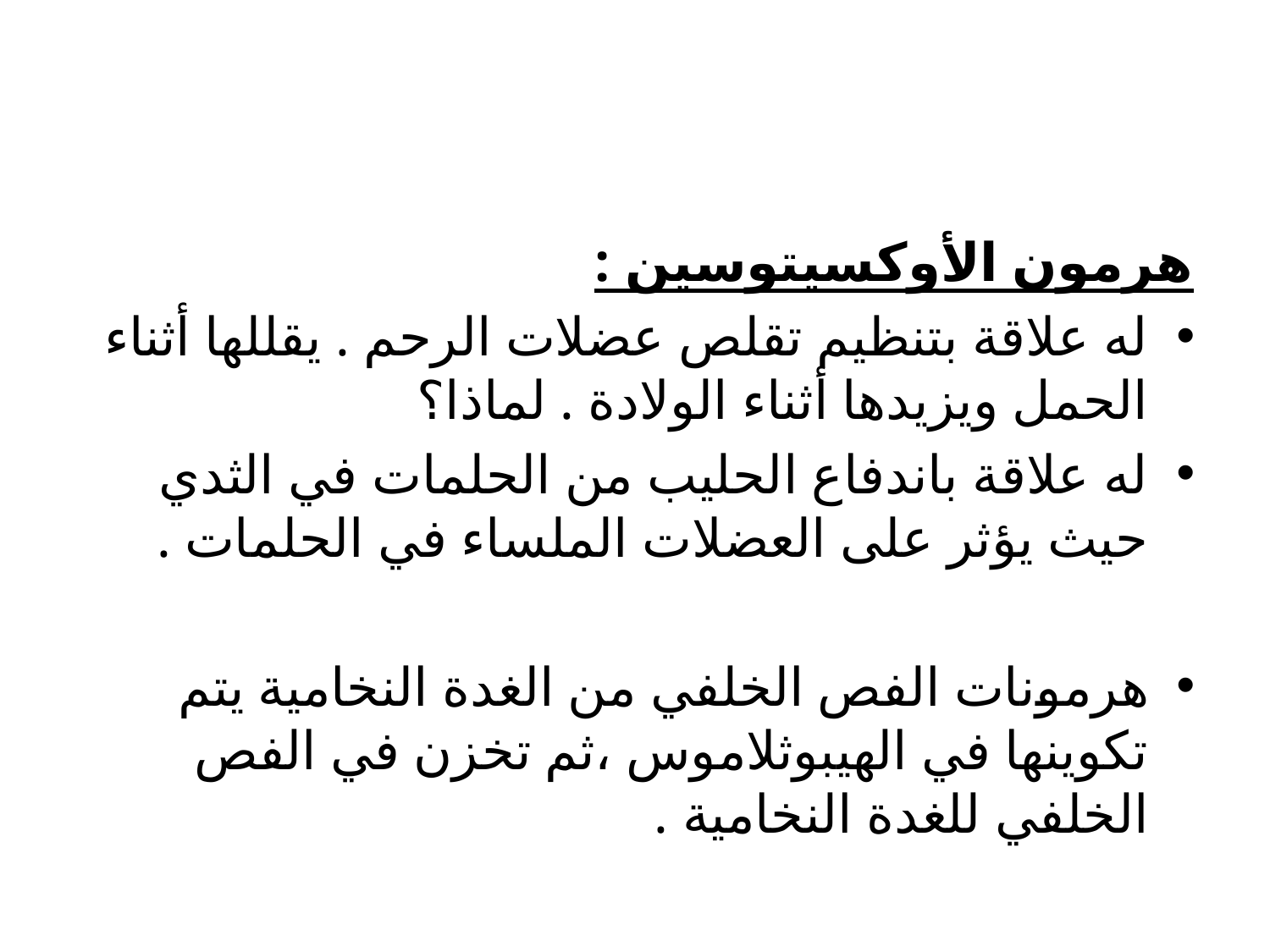

#
هرمون الأوكسيتوسين :
له علاقة بتنظيم تقلص عضلات الرحم . يقللها أثناء الحمل ويزيدها أثناء الولادة . لماذا؟
له علاقة باندفاع الحليب من الحلمات في الثدي حيث يؤثر على العضلات الملساء في الحلمات .

هرمونات الفص الخلفي من الغدة النخامية يتم تكوينها في الهيبوثلاموس ،ثم تخزن في الفص الخلفي للغدة النخامية .